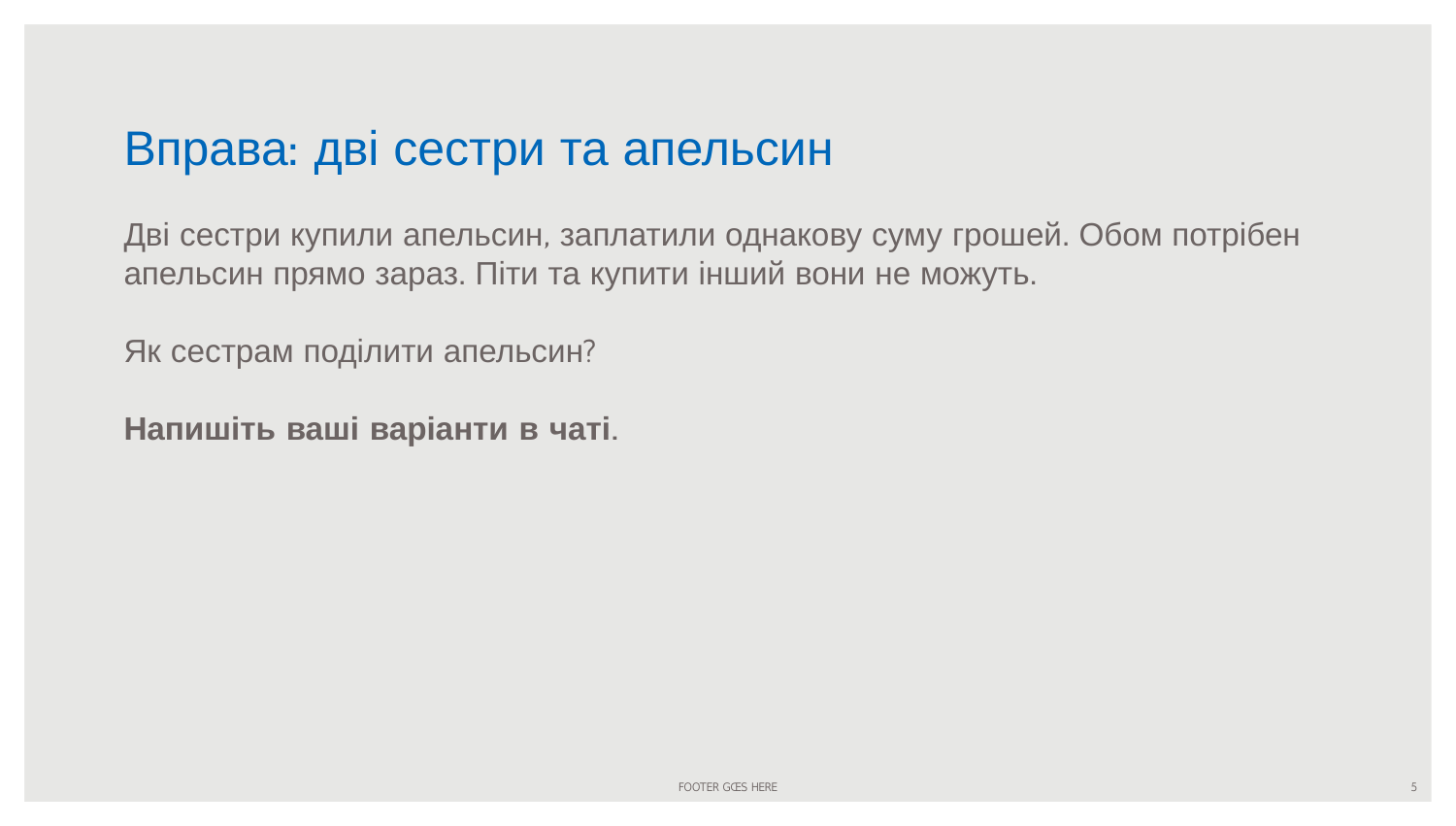

# Вправа: дві сестри та апельсин
Дві сестри купили апельсин, заплатили однакову суму грошей. Обом потрібен апельсин прямо зараз. Піти та купити інший вони не можуть.

Як сестрам поділити апельсин?

Напишіть ваші варіанти в чаті.

FOOTER GOES HERE
5